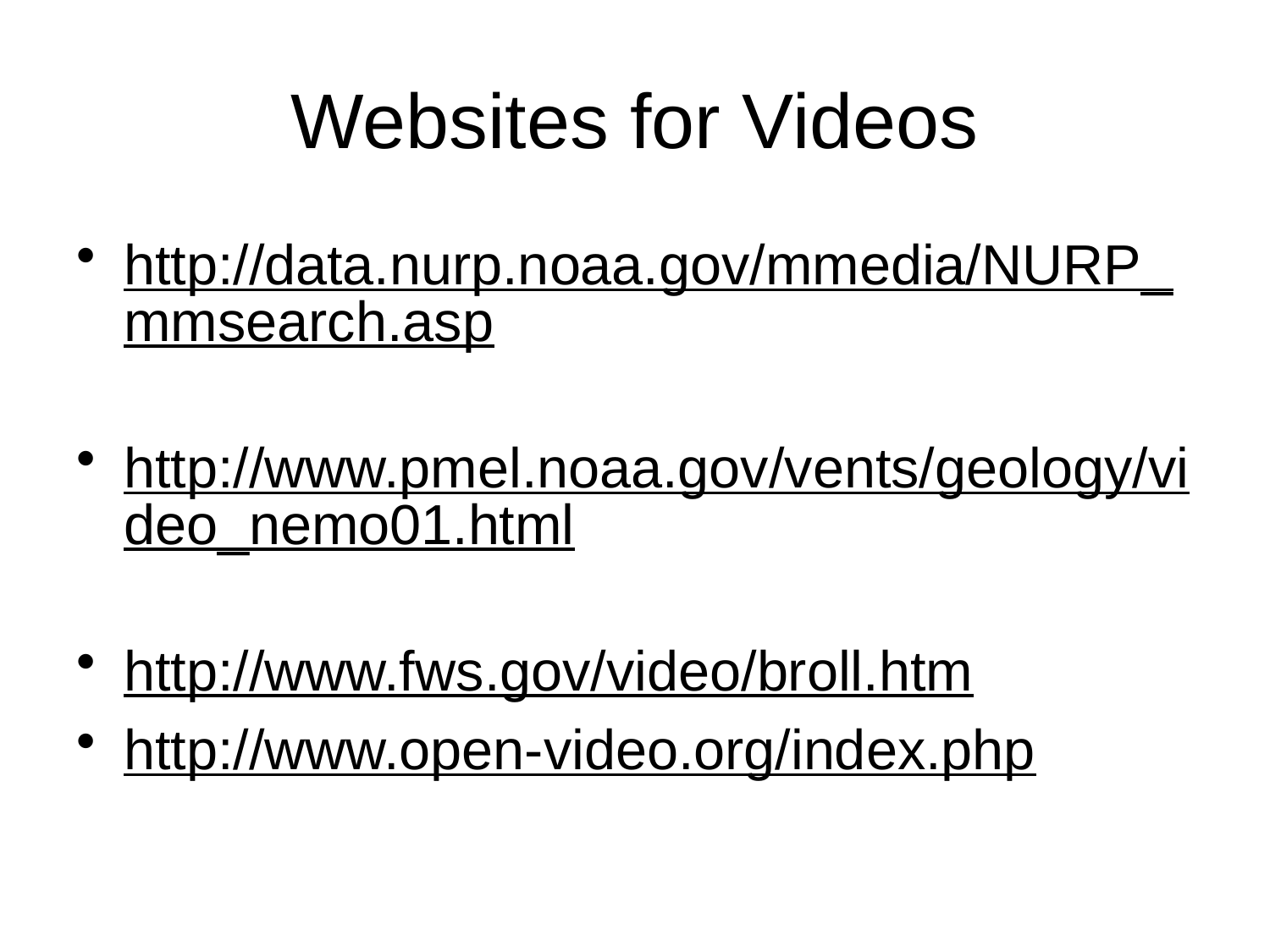

# Websites for Videos
http://data.nurp.noaa.gov/mmedia/NURP_mmsearch.asp
http://www.pmel.noaa.gov/vents/geology/video_nemo01.html
http://www.fws.gov/video/broll.htm
http://www.open-video.org/index.php